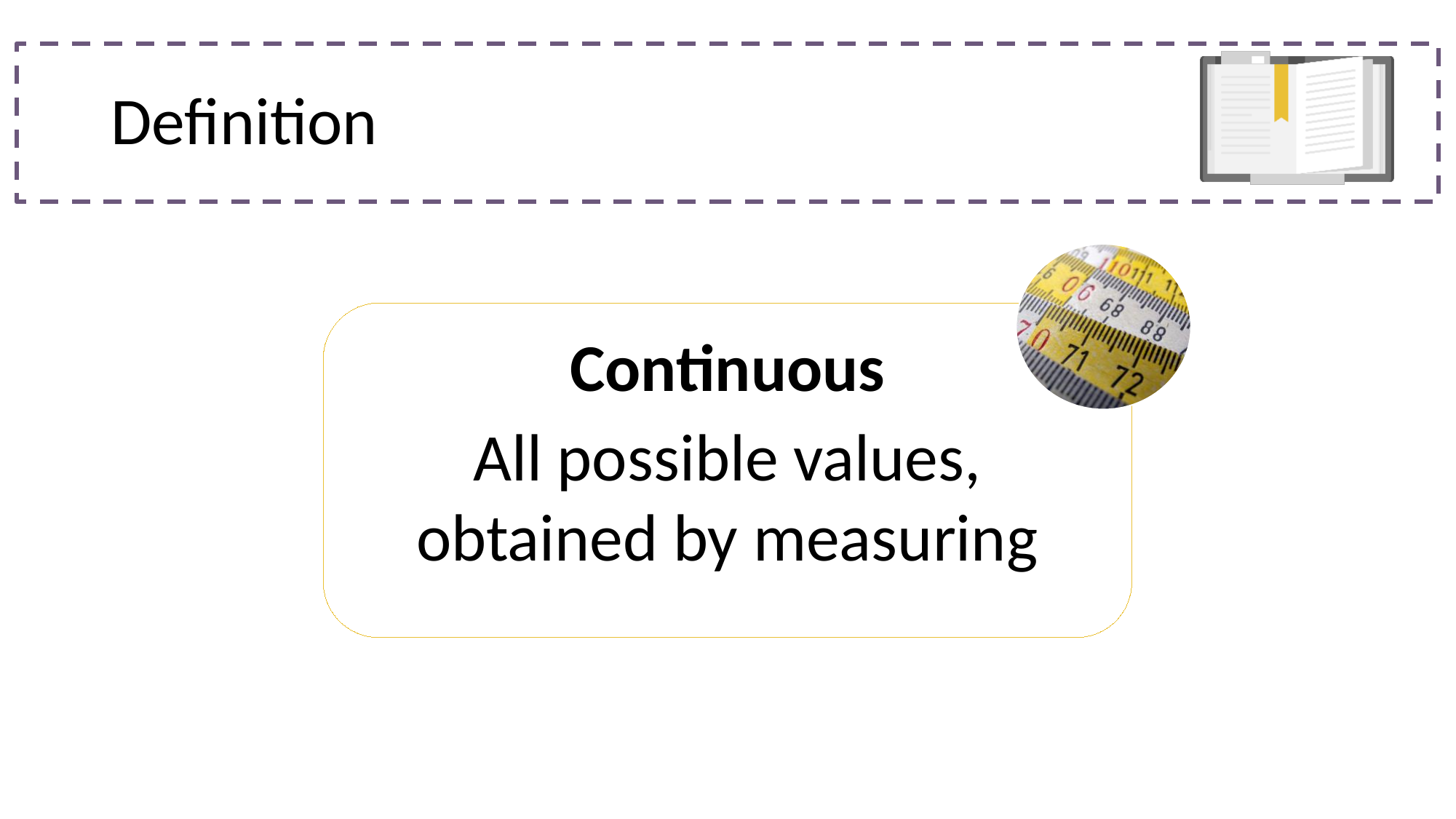

# Definition

Continuous
All possible values, obtained by measuring